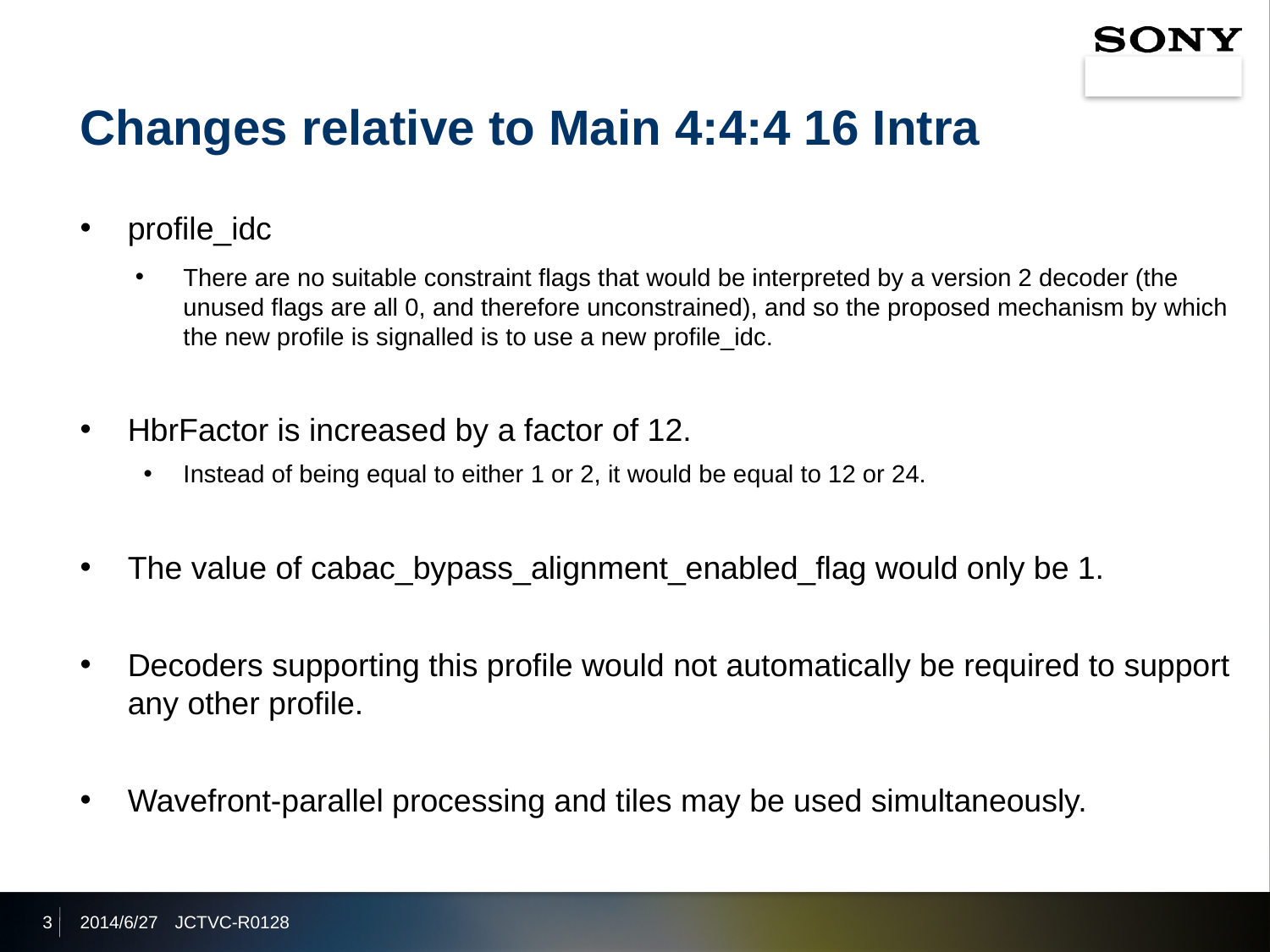

# Changes relative to Main 4:4:4 16 Intra

profile_idc
There are no suitable constraint flags that would be interpreted by a version 2 decoder (the unused flags are all 0, and therefore unconstrained), and so the proposed mechanism by which the new profile is signalled is to use a new profile_idc.

HbrFactor is increased by a factor of 12.
Instead of being equal to either 1 or 2, it would be equal to 12 or 24.

The value of cabac_bypass_alignment_enabled_flag would only be 1.

Decoders supporting this profile would not automatically be required to support any other profile.

Wavefront-parallel processing and tiles may be used simultaneously.
3
2014/6/27
JCTVC-R0128